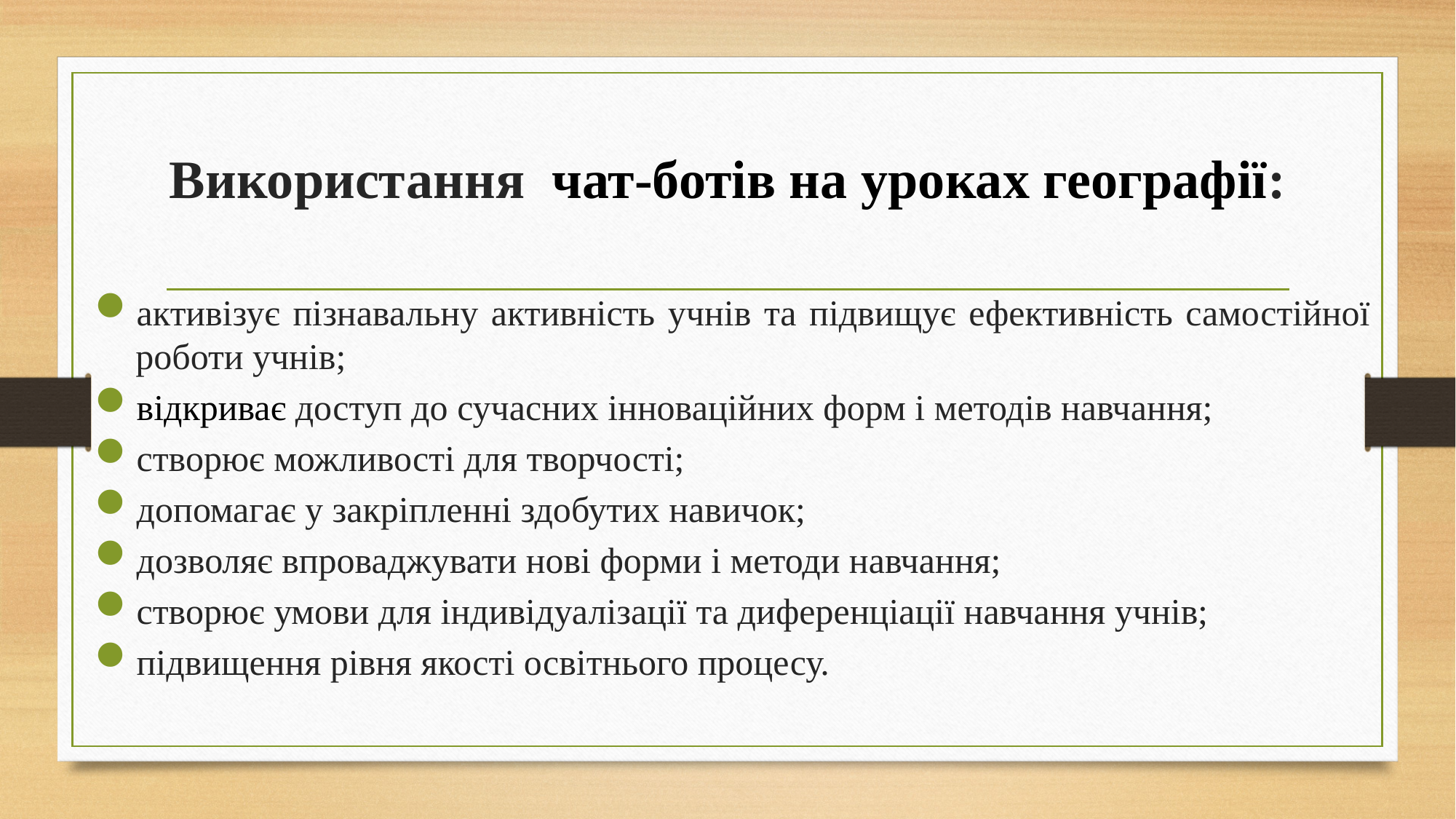

# Використання  чат-ботів на уроках географії:
активізує пізнавальну активність учнів та підвищує ефективність самостійної роботи учнів;
відкриває доступ до сучасних інноваційних форм і методів навчання;
створює можливості для творчості;
допомагає у закріпленні здобутих навичок;
дозволяє впроваджувати нові форми і методи навчання;
створює умови для індивідуалізації та диференціації навчання учнів;
підвищення рівня якості освітнього процесу.